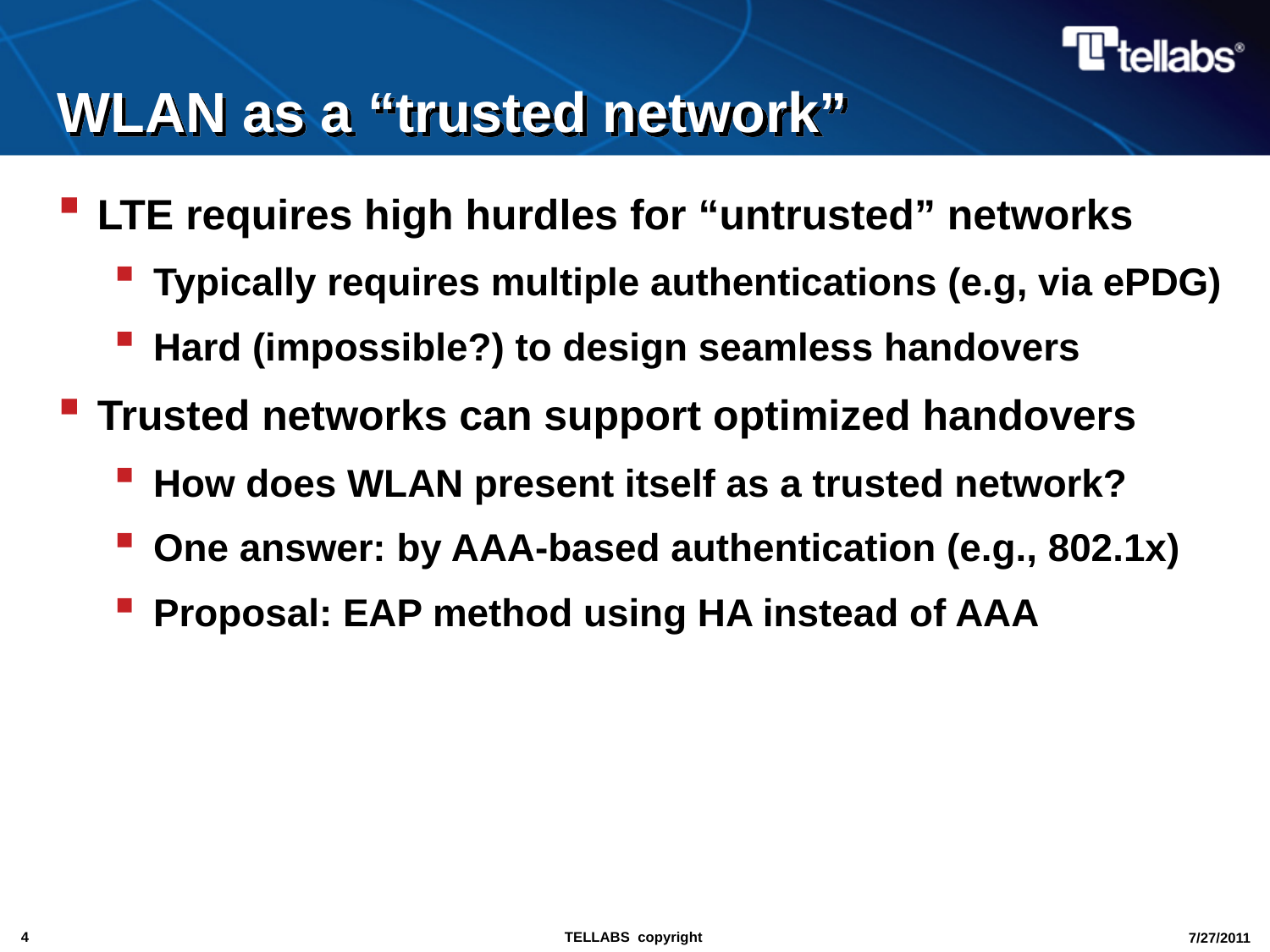

# WLAN as a “trusted network”
LTE requires high hurdles for “untrusted” networks
Typically requires multiple authentications (e.g, via ePDG)
Hard (impossible?) to design seamless handovers
Trusted networks can support optimized handovers
How does WLAN present itself as a trusted network?
One answer: by AAA-based authentication (e.g., 802.1x)
Proposal: EAP method using HA instead of AAA
TELLABS  copyright
7/27/2011
4